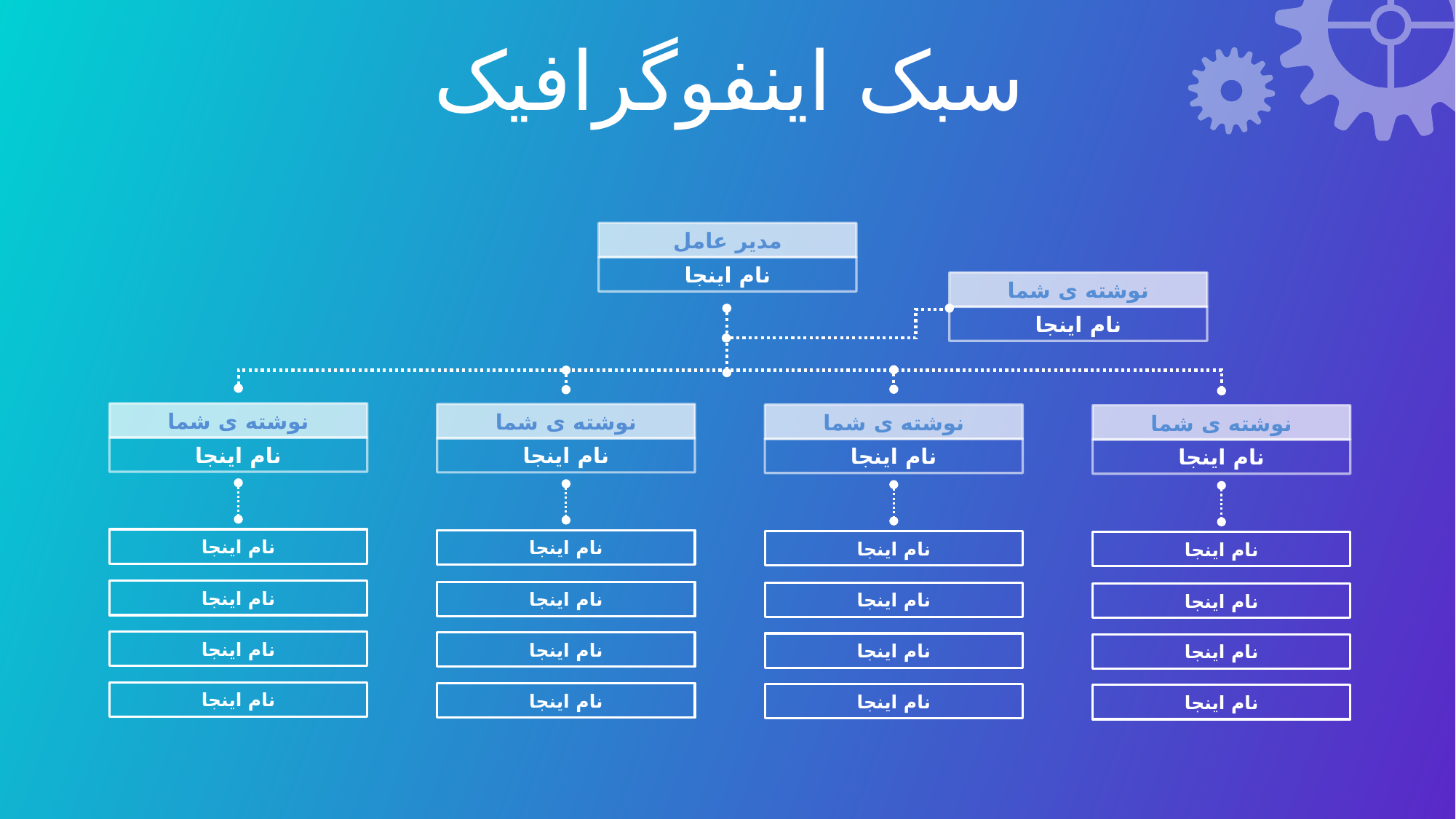

سبک اینفوگرافیک
مدیر عامل
نام اینجا
نوشته ی شما
نام اینجا

نوشته ی شما
نوشته ی شما
نوشته ی شما
نوشته ی شما
نام اینجا
نام اینجا
نام اینجا
نام اینجا

نام اینجا
نام اینجا
نام اینجا
نام اینجا
نام اینجا
نام اینجا
نام اینجا
نام اینجا
نام اینجا
نام اینجا
نام اینجا
نام اینجا
نام اینجا
نام اینجا
نام اینجا
نام اینجا